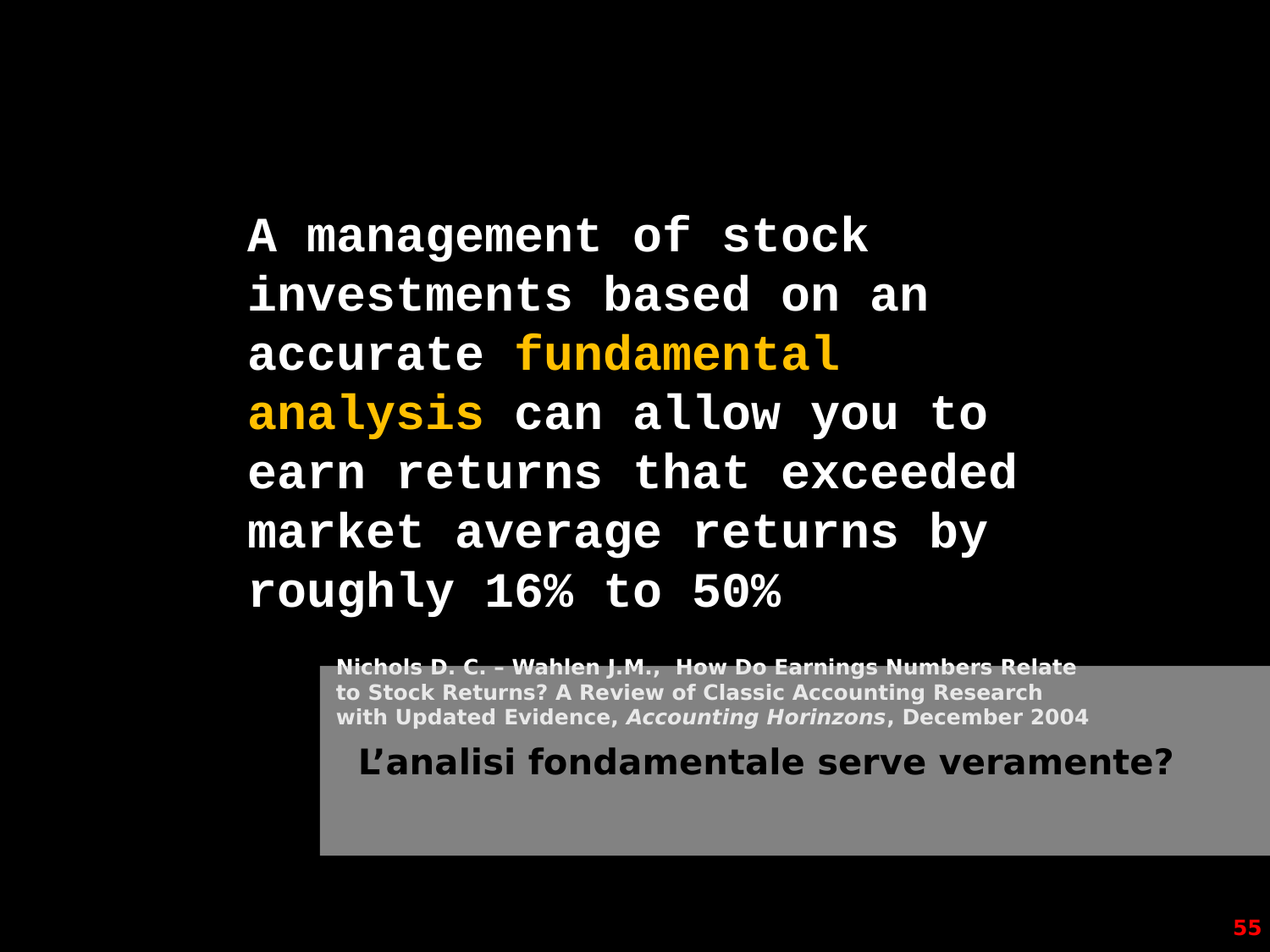

A management of stock investments based on an accurate fundamental analysis can allow you to earn returns that exceeded market average returns by roughly 16% to 50%
Nichols D. C. – Wahlen J.M.,  How Do Earnings Numbers Relate to Stock Returns? A Review of Classic Accounting Research with Updated Evidence, Accounting Horinzons, December 2004
L’analisi fondamentale serve veramente?
55